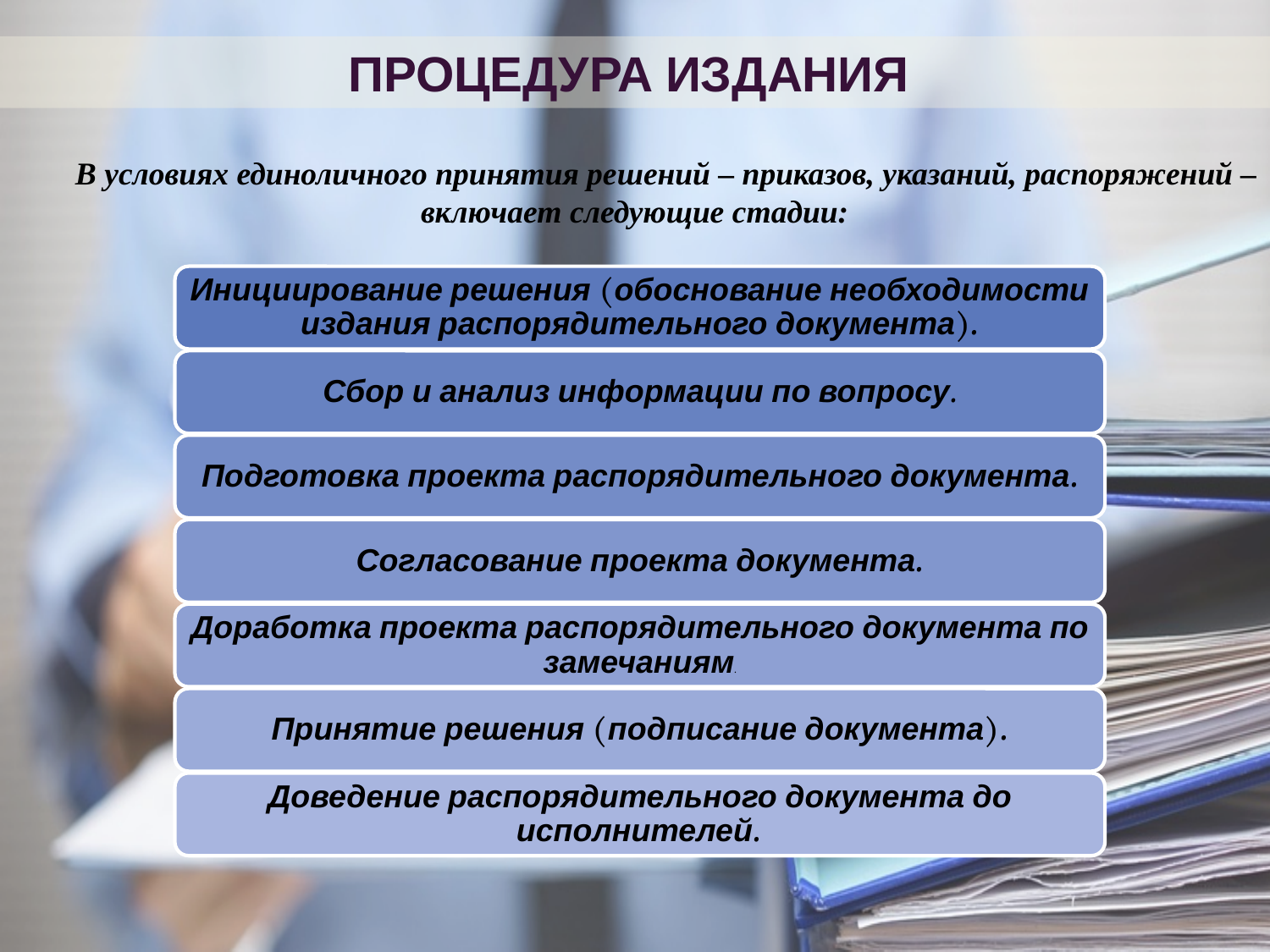

ПРОЦЕДУРА ИЗДАНИЯ
В условиях единоличного принятия решений – приказов, указаний, распоряжений – включает следующие стадии:
Инициирование решения (обоснование необходимости издания распорядительного документа).
Сбор и анализ информации по вопросу.
Подготовка проекта распорядительного документа.
Согласование проекта документа.
Доработка проекта распорядительного документа по замечаниям.
Принятие решения (подписание документа).
Доведение распорядительного документа до исполнителей.